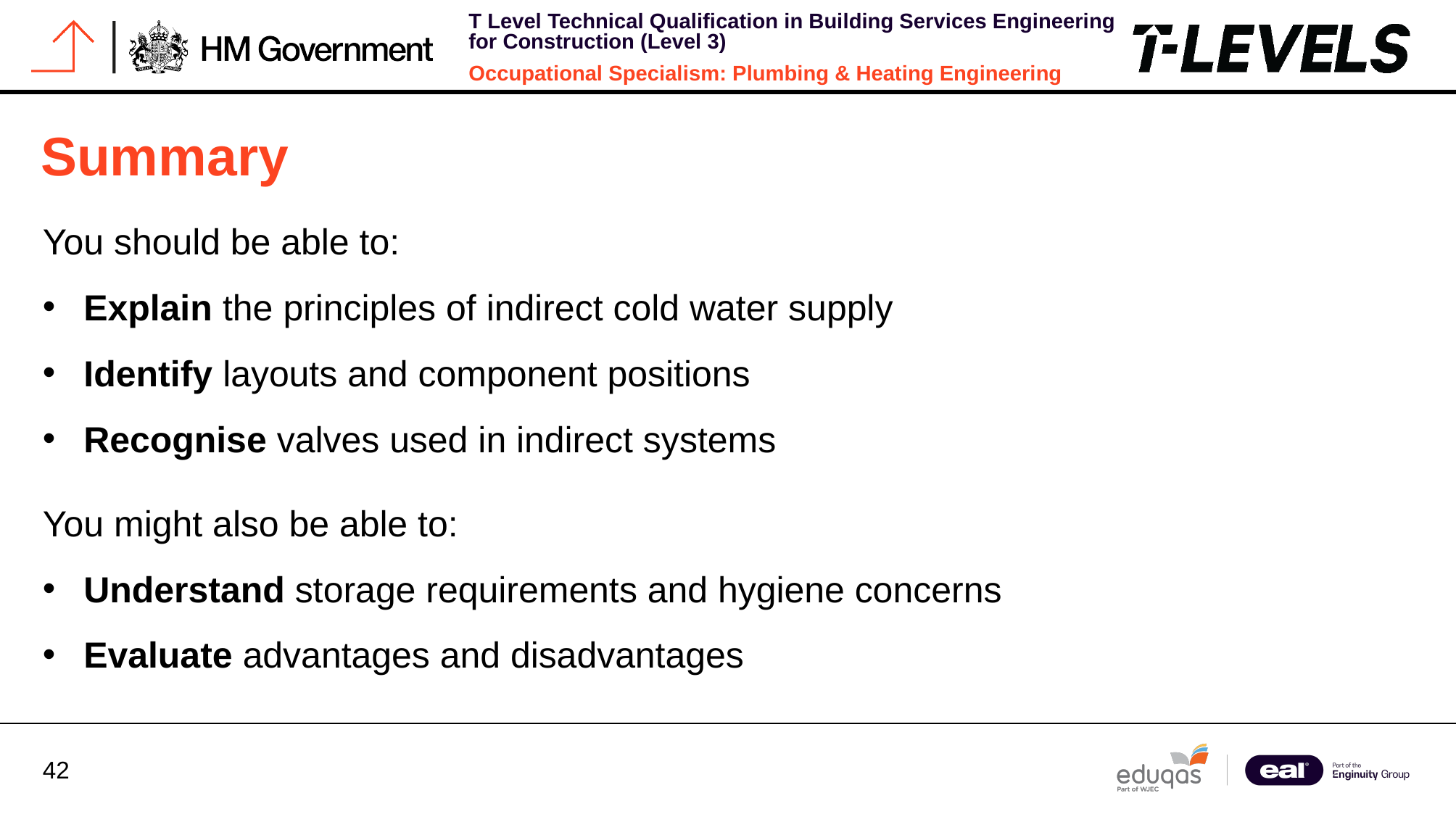

# Summary
You should be able to:
Explain the principles of indirect cold water supply
Identify layouts and component positions
Recognise valves used in indirect systems
You might also be able to:
Understand storage requirements and hygiene concerns
Evaluate advantages and disadvantages